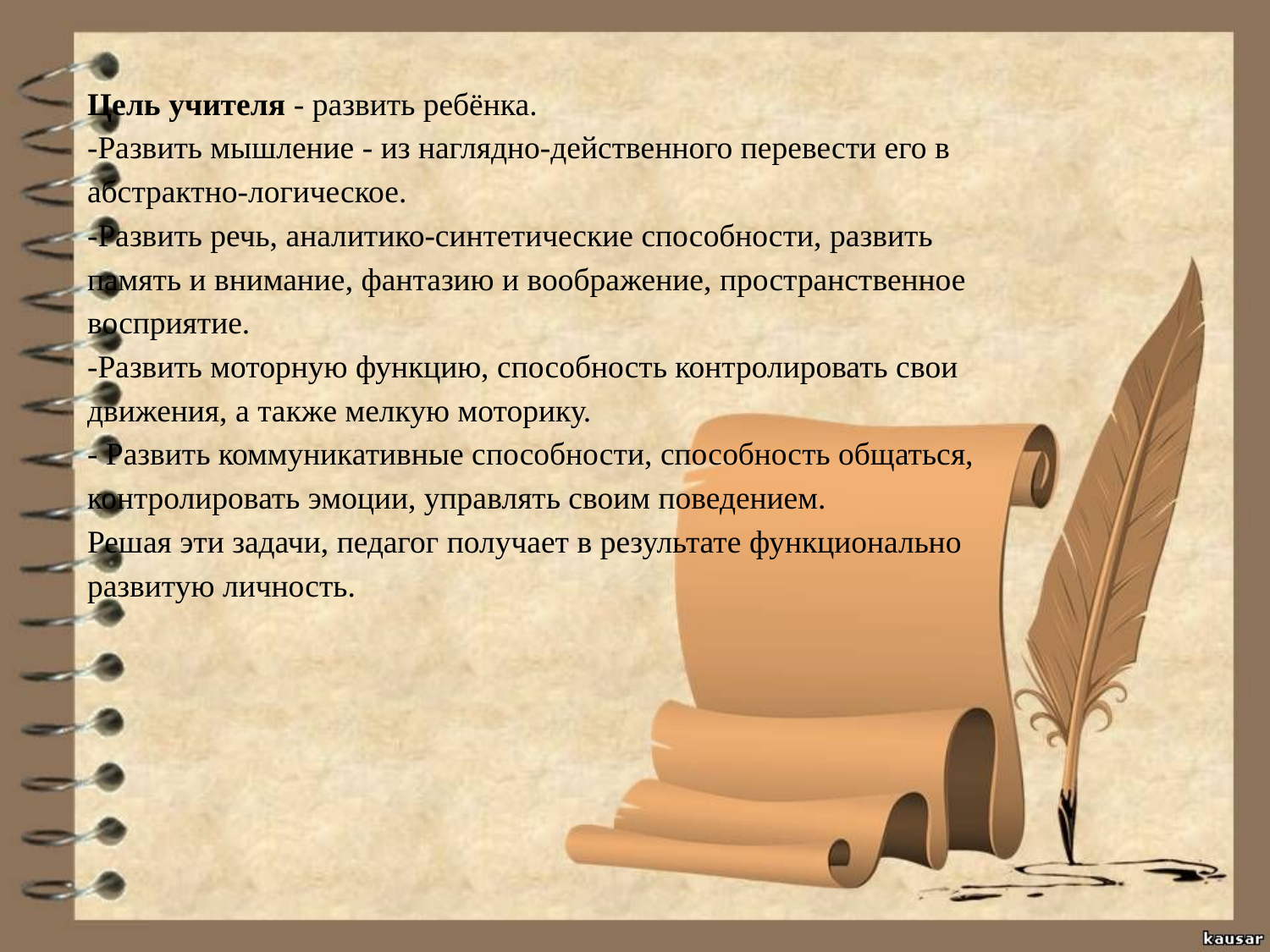

Цель учителя - развить ребёнка.
-Развить мышление - из наглядно-действенного перевести его в абстрактно-логическое.
-Развить речь, аналитико-синтетические способности, развить память и внимание, фантазию и воображение, пространственное восприятие.
-Развить моторную функцию, способность контролировать свои движения, а также мелкую моторику.
- Развить коммуникативные способности, способность общаться, контролировать эмоции, управлять своим поведением.
Решая эти задачи, педагог получает в результате функционально развитую личность.